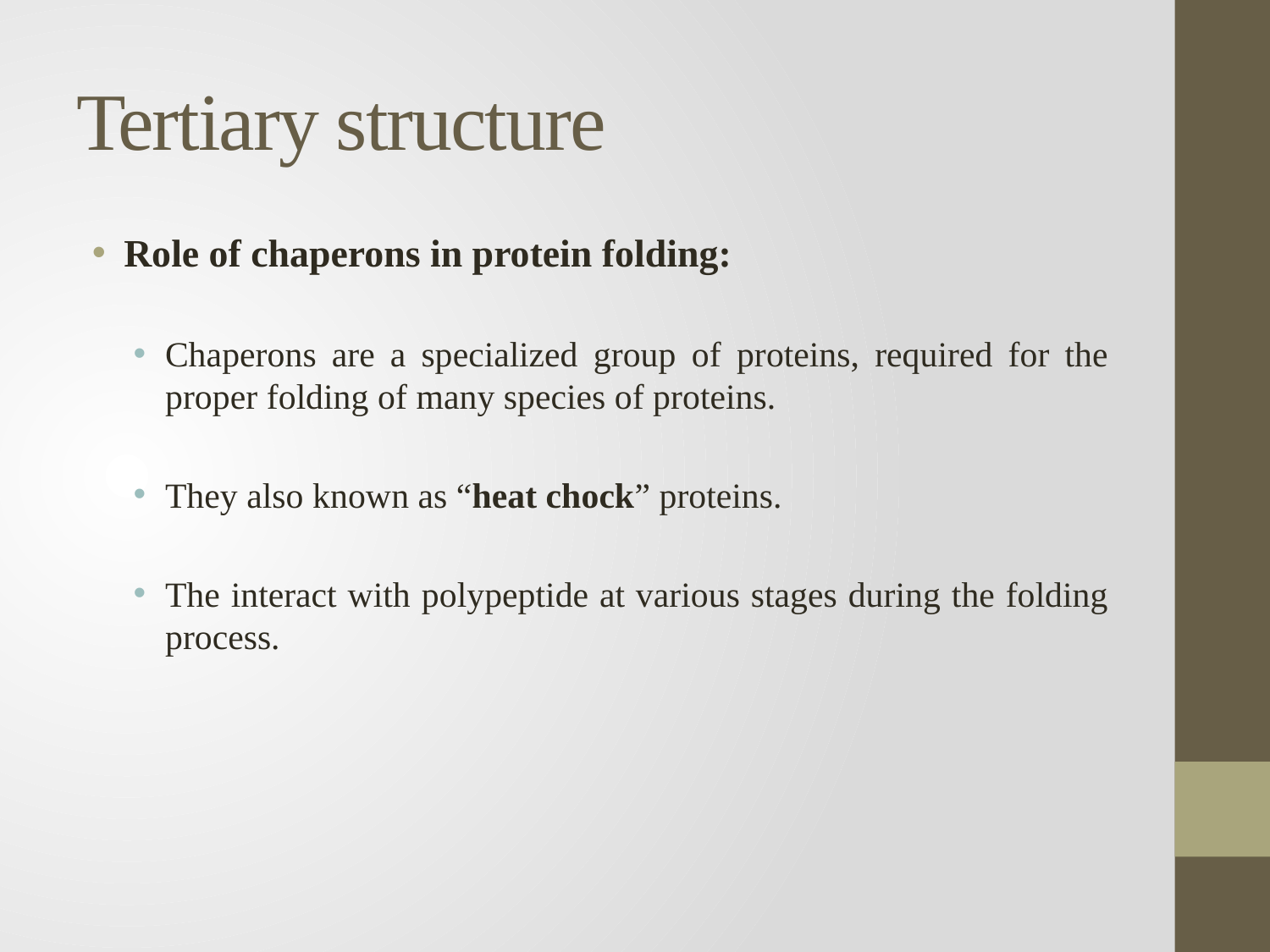

# Tertiary structure
Role of chaperons in protein folding:

Chaperons are a specialized group of proteins, required for the proper folding of many species of proteins.

They also known as “heat chock” proteins.

The interact with polypeptide at various stages during the folding process.